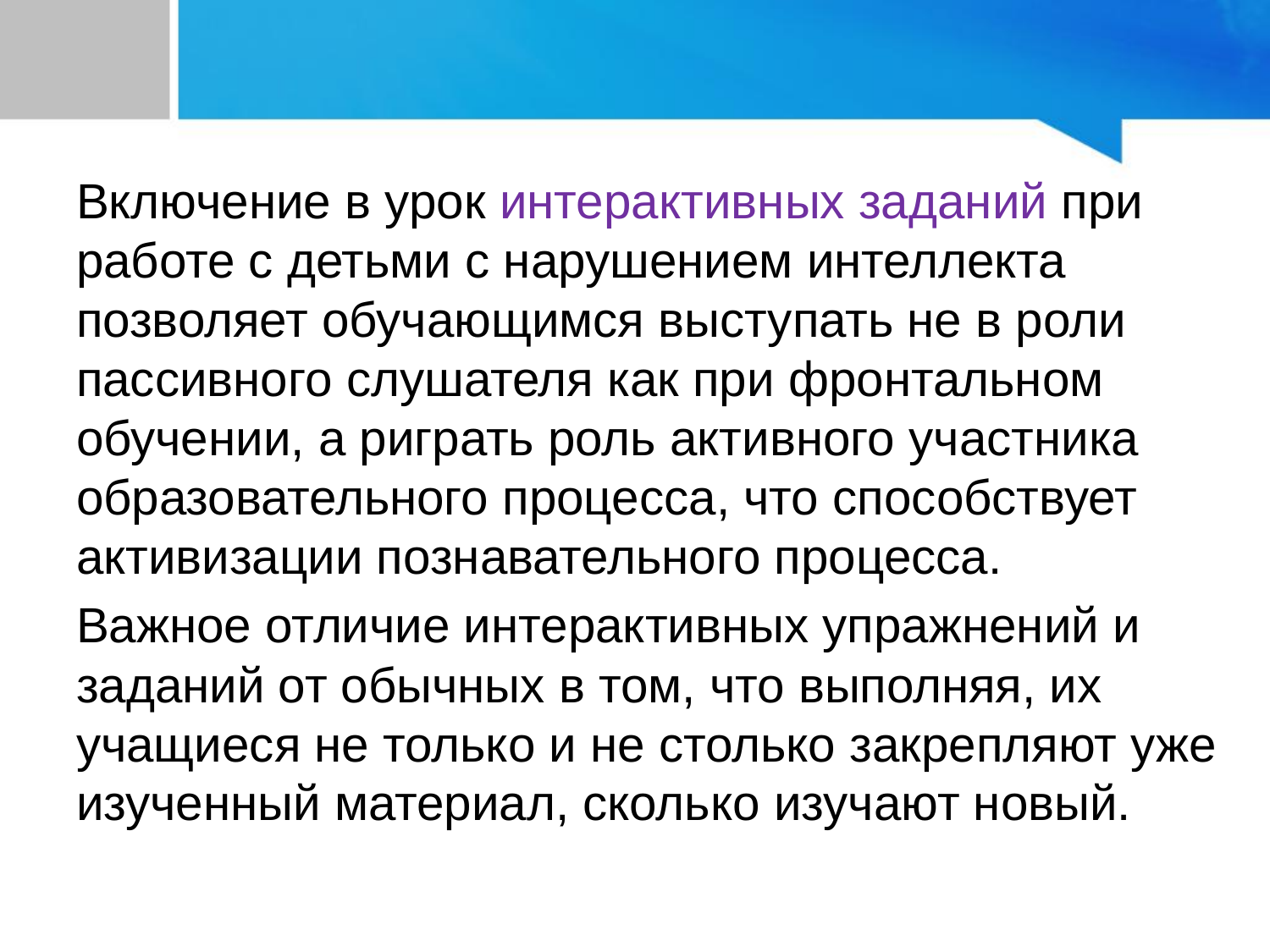

#
Включение в урок интерактивных заданий при работе с детьми с нарушением интеллекта позволяет обучающимся выступать не в роли пассивного слушателя как при фронтальном обучении, а риграть роль активного участника образовательного процесса, что способствует активизации познавательного процесса.
Важное отличие интерактивных упражнений и заданий от обычных в том, что выполняя, их учащиеся не только и не столько закрепляют уже изученный материал, сколько изучают новый.